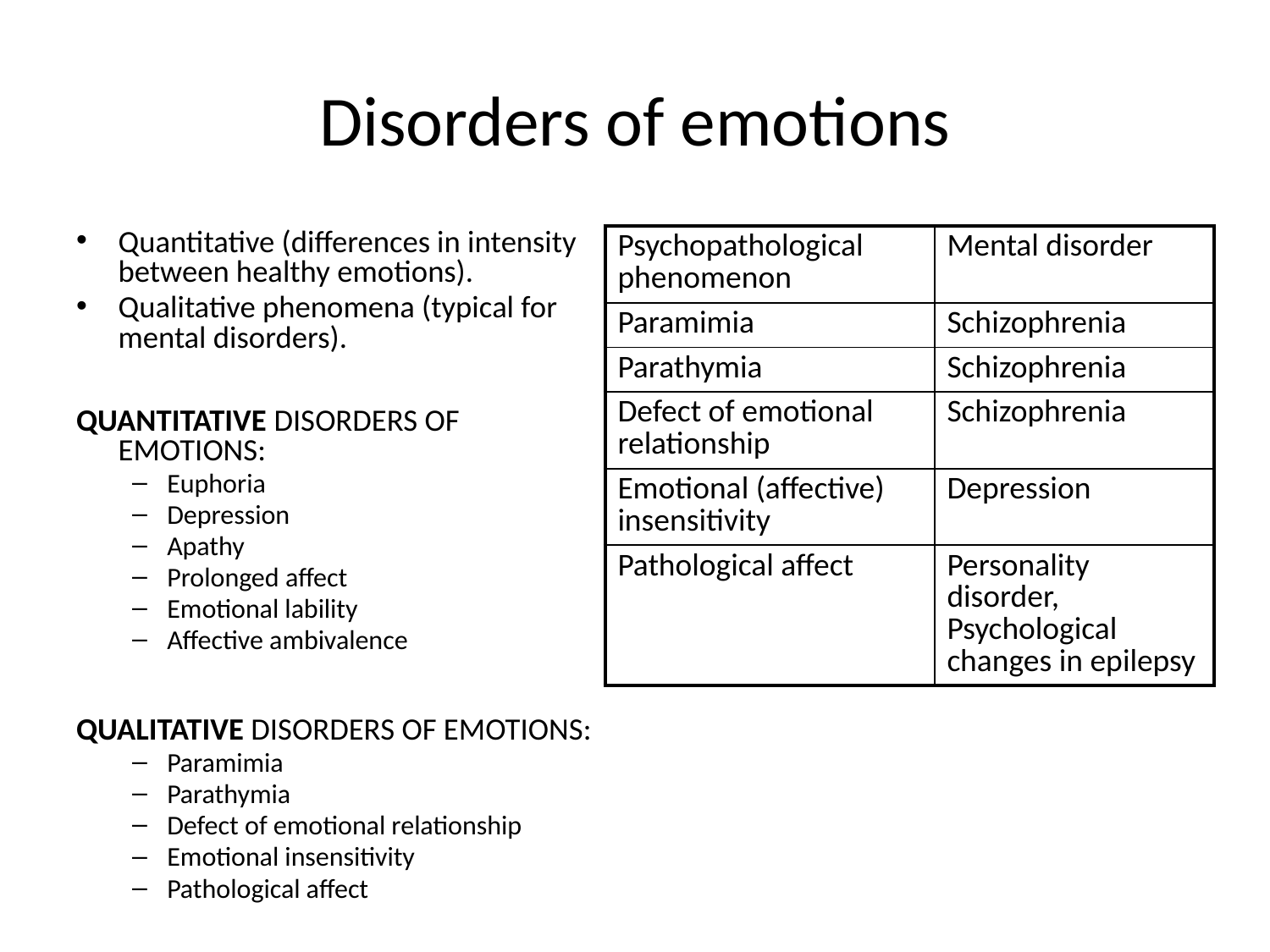

# Disorders of emotions
Quantitative (differences in intensity between healthy emotions).
Qualitative phenomena (typical for mental disorders).

QUANTITATIVE DISORDERS OF EMOTIONS:
Euphoria
Depression
Apathy
Prolonged affect
Emotional lability
Affective ambivalence

QUALITATIVE DISORDERS OF EMOTIONS:
Paramimia
Parathymia
Defect of emotional relationship
Emotional insensitivity
Pathological affect

| Psychopathological phenomenon | Mental disorder |
| --- | --- |
| Paramimia | Schizophrenia |
| Parathymia | Schizophrenia |
| Defect of emotional relationship | Schizophrenia |
| Emotional (affective) insensitivity | Depression |
| Pathological affect | Personality disorder, Psychological changes in epilepsy |